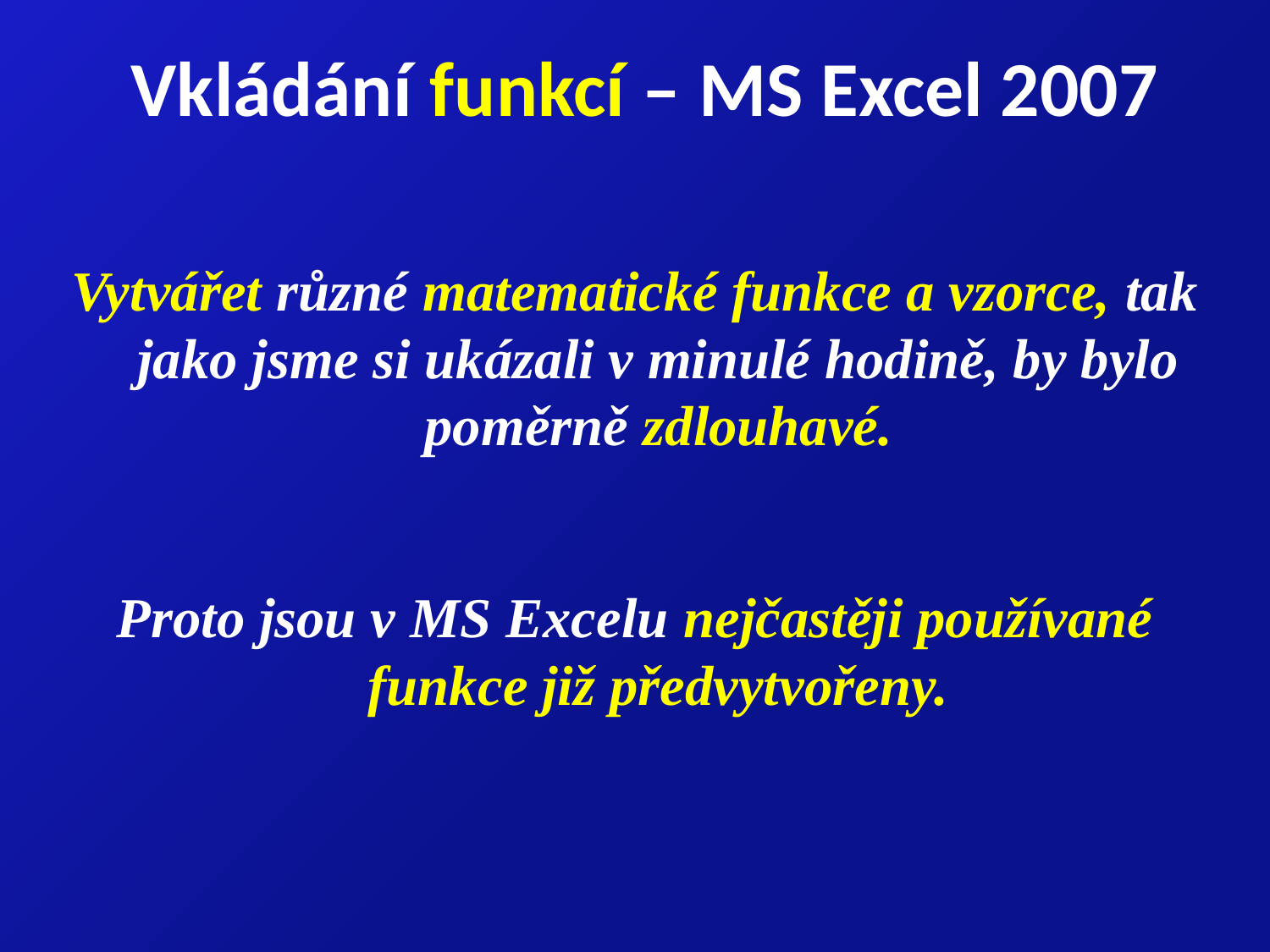

# Vkládání funkcí – MS Excel 2007
Vytvářet různé matematické funkce a vzorce, tak jako jsme si ukázali v minulé hodině, by bylo poměrně zdlouhavé.
Proto jsou v MS Excelu nejčastěji používané funkce již předvytvořeny.